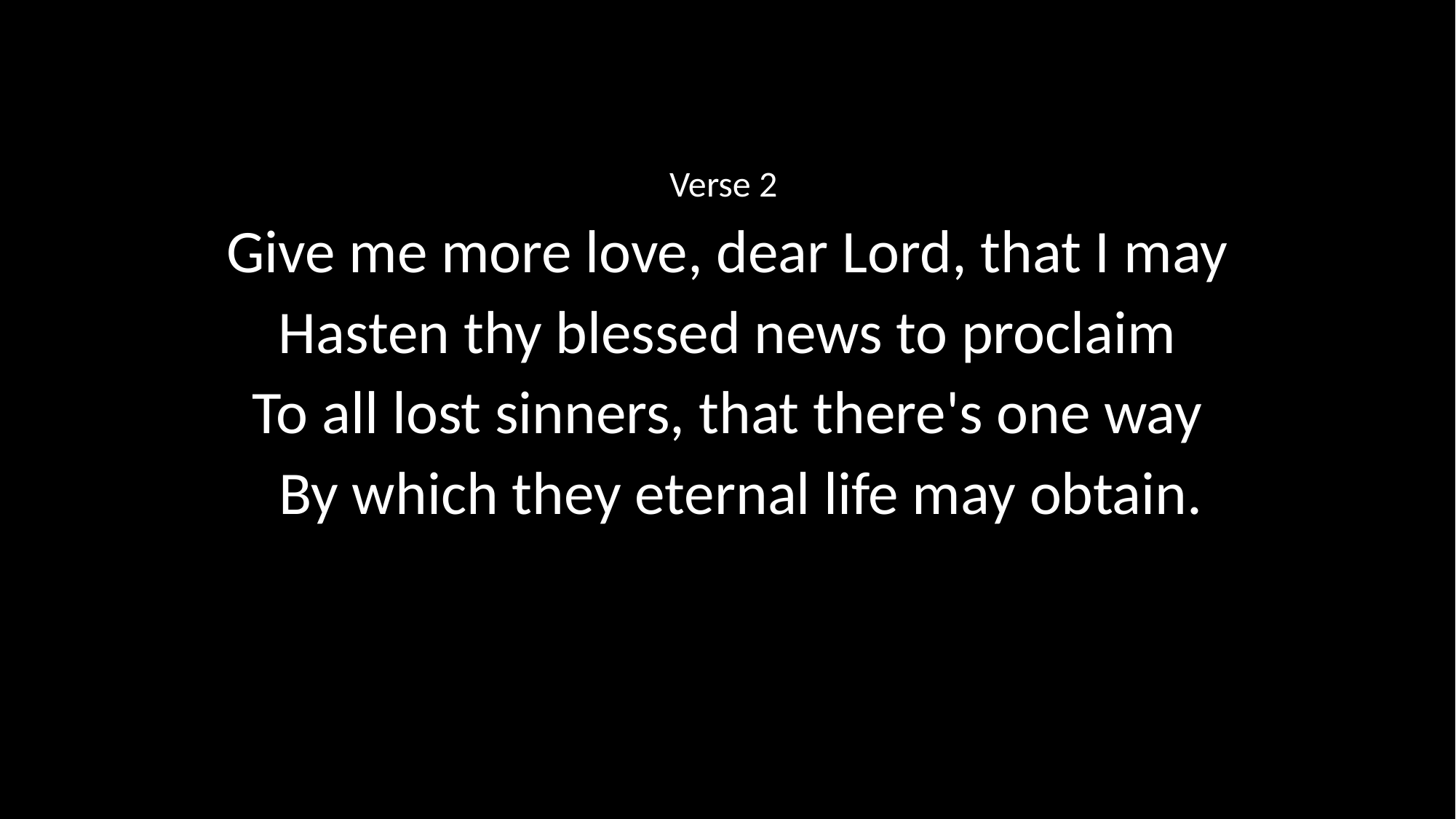

Verse 2
Give me more love, dear Lord, that I may
Hasten thy blessed news to proclaim
To all lost sinners, that there's one way
  By which they eternal life may obtain.